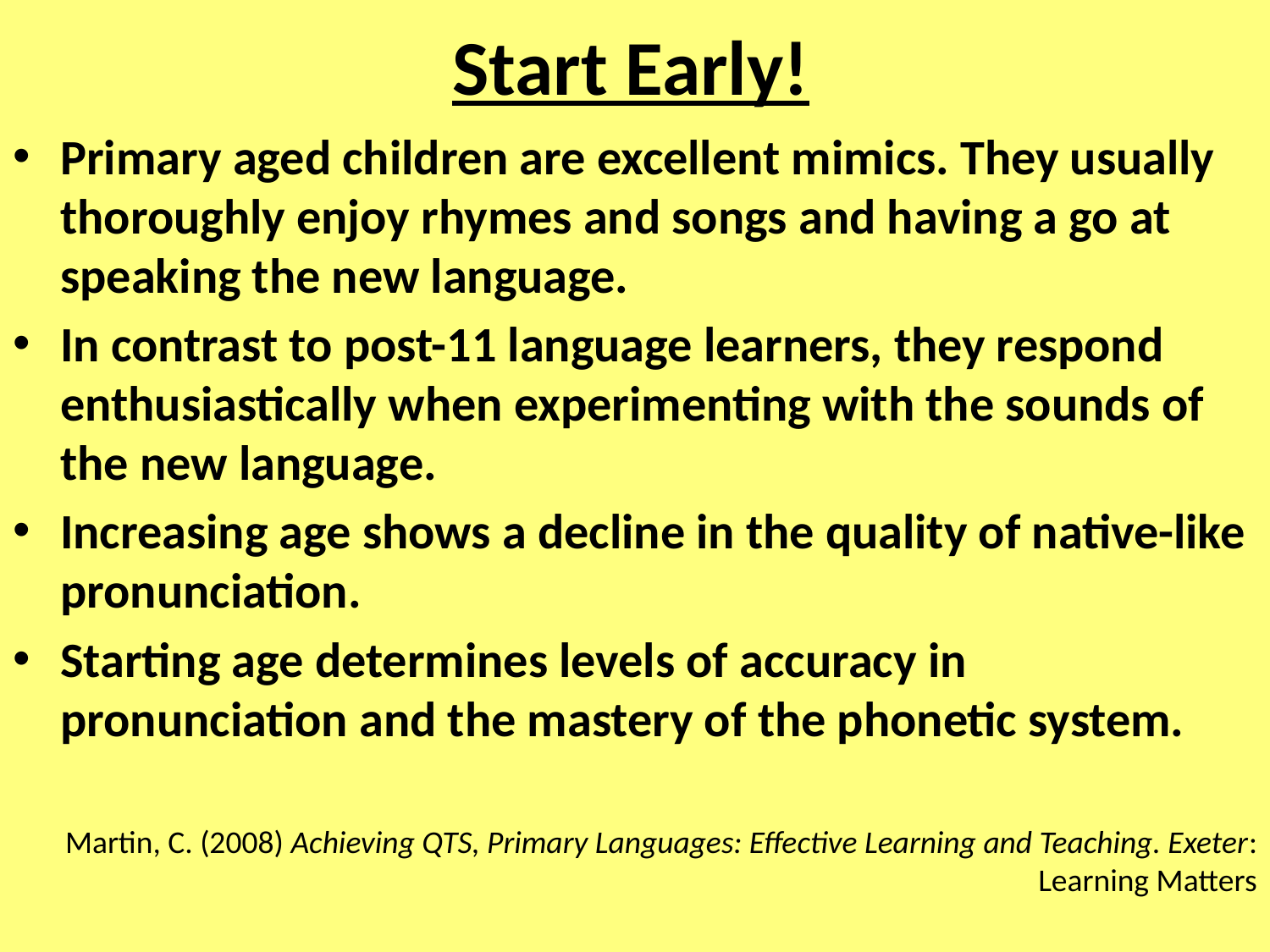

# Start Early!
Primary aged children are excellent mimics. They usually thoroughly enjoy rhymes and songs and having a go at speaking the new language.
In contrast to post-11 language learners, they respond enthusiastically when experimenting with the sounds of the new language.
Increasing age shows a decline in the quality of native-like pronunciation.
Starting age determines levels of accuracy in pronunciation and the mastery of the phonetic system.

Martin, C. (2008) Achieving QTS, Primary Languages: Effective Learning and Teaching. Exeter: Learning Matters